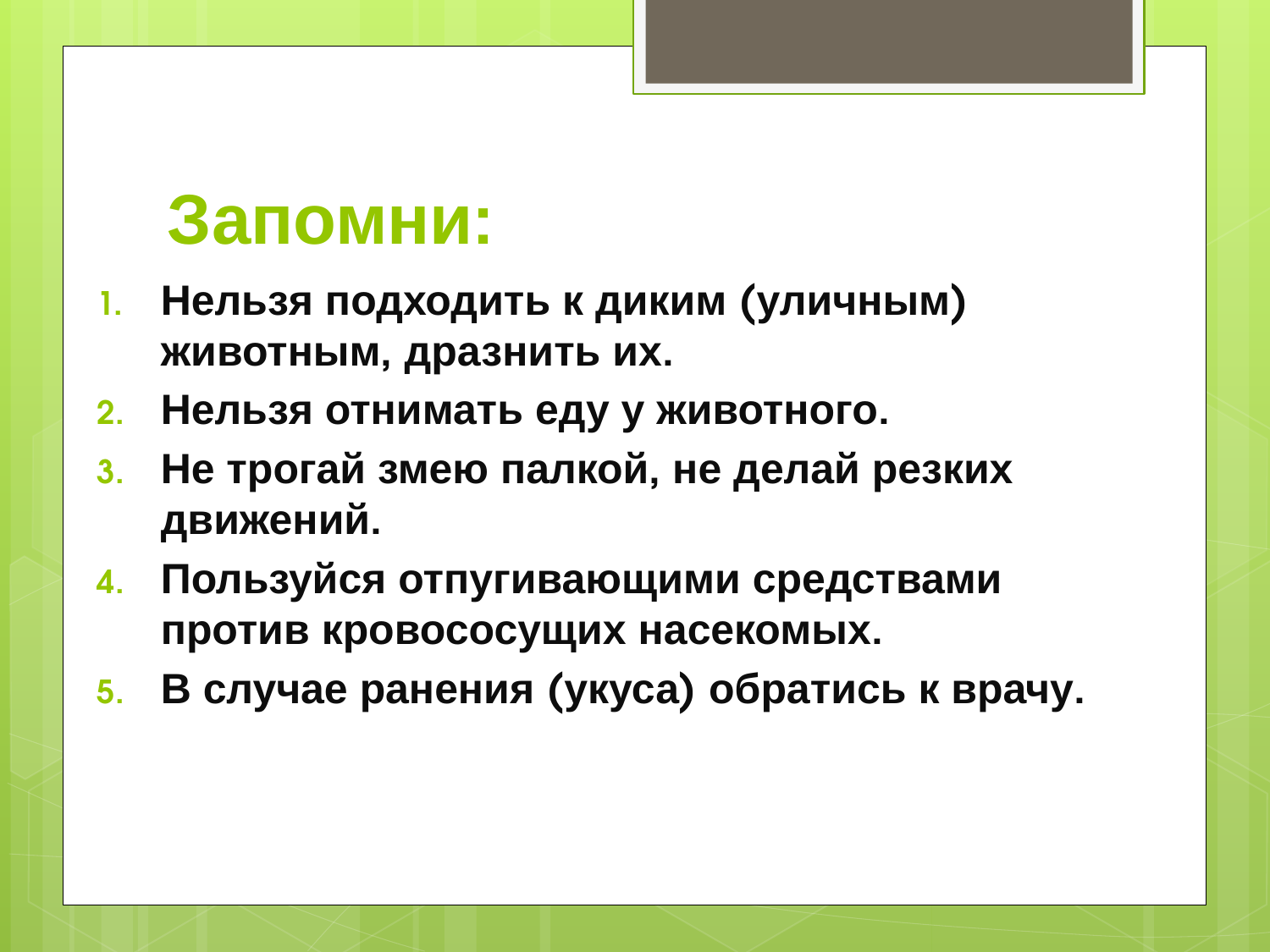

# Запомни:
Нельзя подходить к диким (уличным) животным, дразнить их.
Нельзя отнимать еду у животного.
Не трогай змею палкой, не делай резких движений.
Пользуйся отпугивающими средствами против кровососущих насекомых.
В случае ранения (укуса) обратись к врачу.